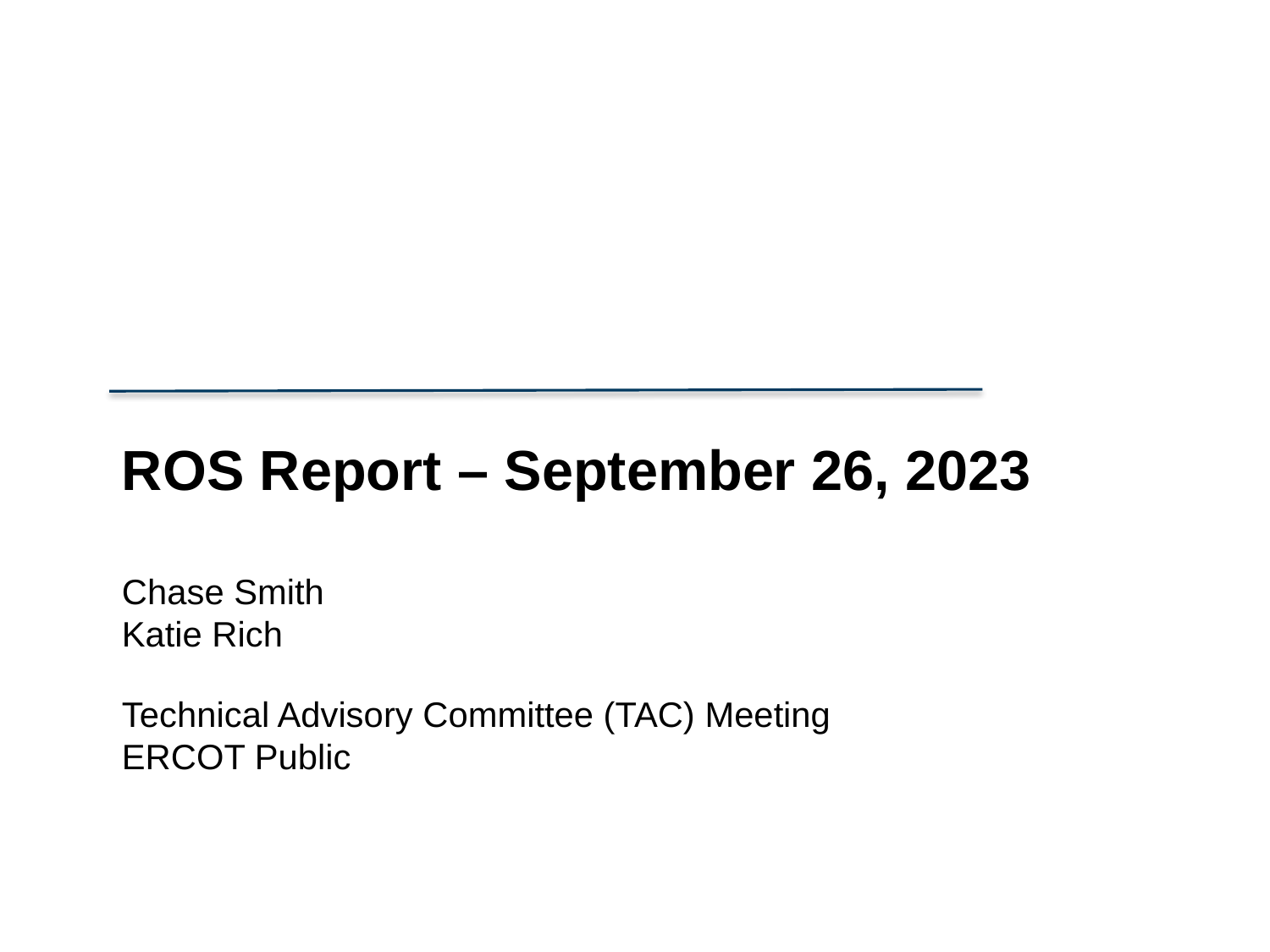

ROS Report – September 26, 2023

Chase Smith
Katie Rich

Technical Advisory Committee (TAC) Meeting
ERCOT Public